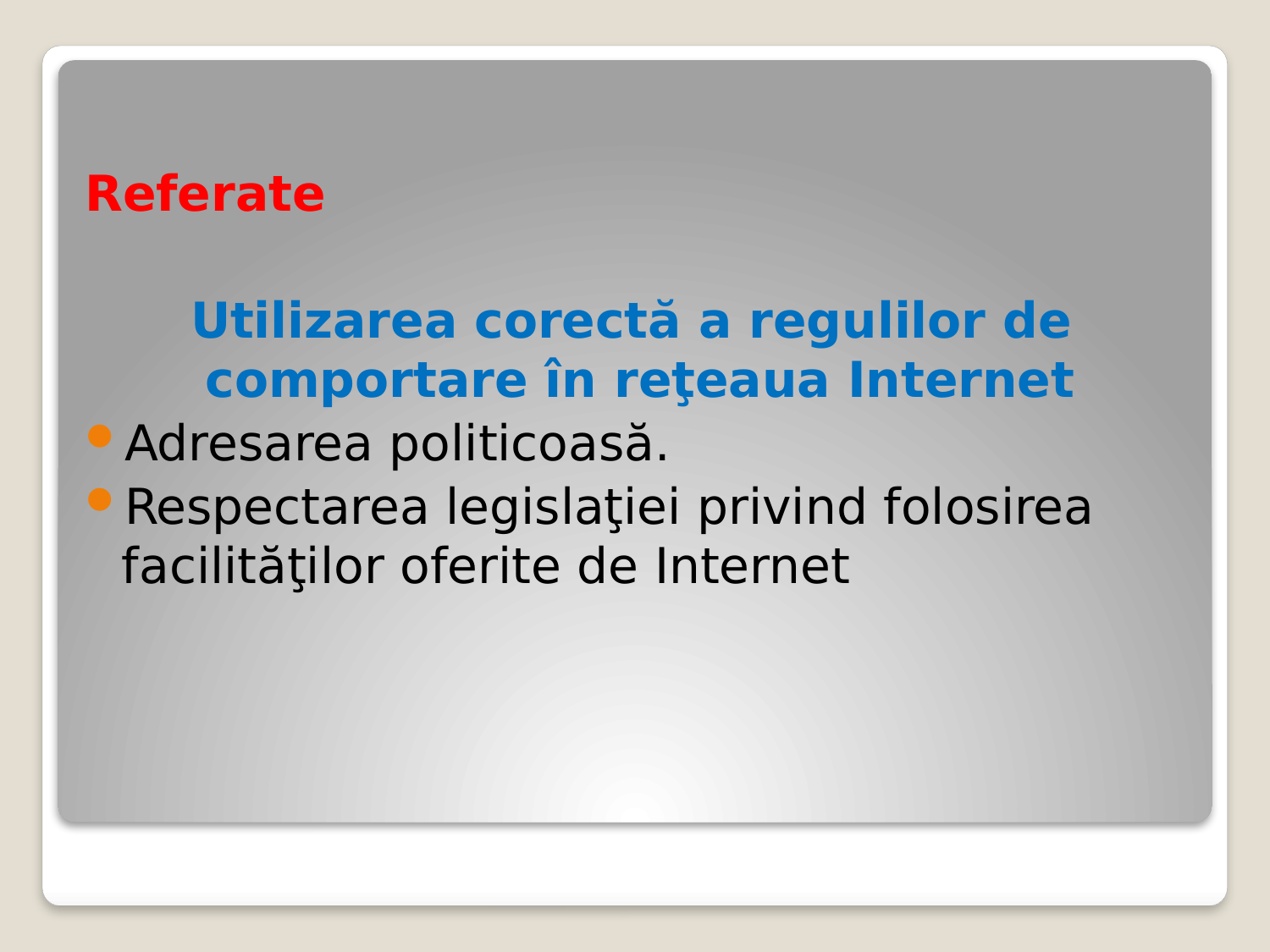

Referate

Utilizarea corectă a regulilor de comportare în reţeaua Internet
Adresarea politicoasă.
Respectarea legislaţiei privind folosirea facilităţilor oferite de Internet